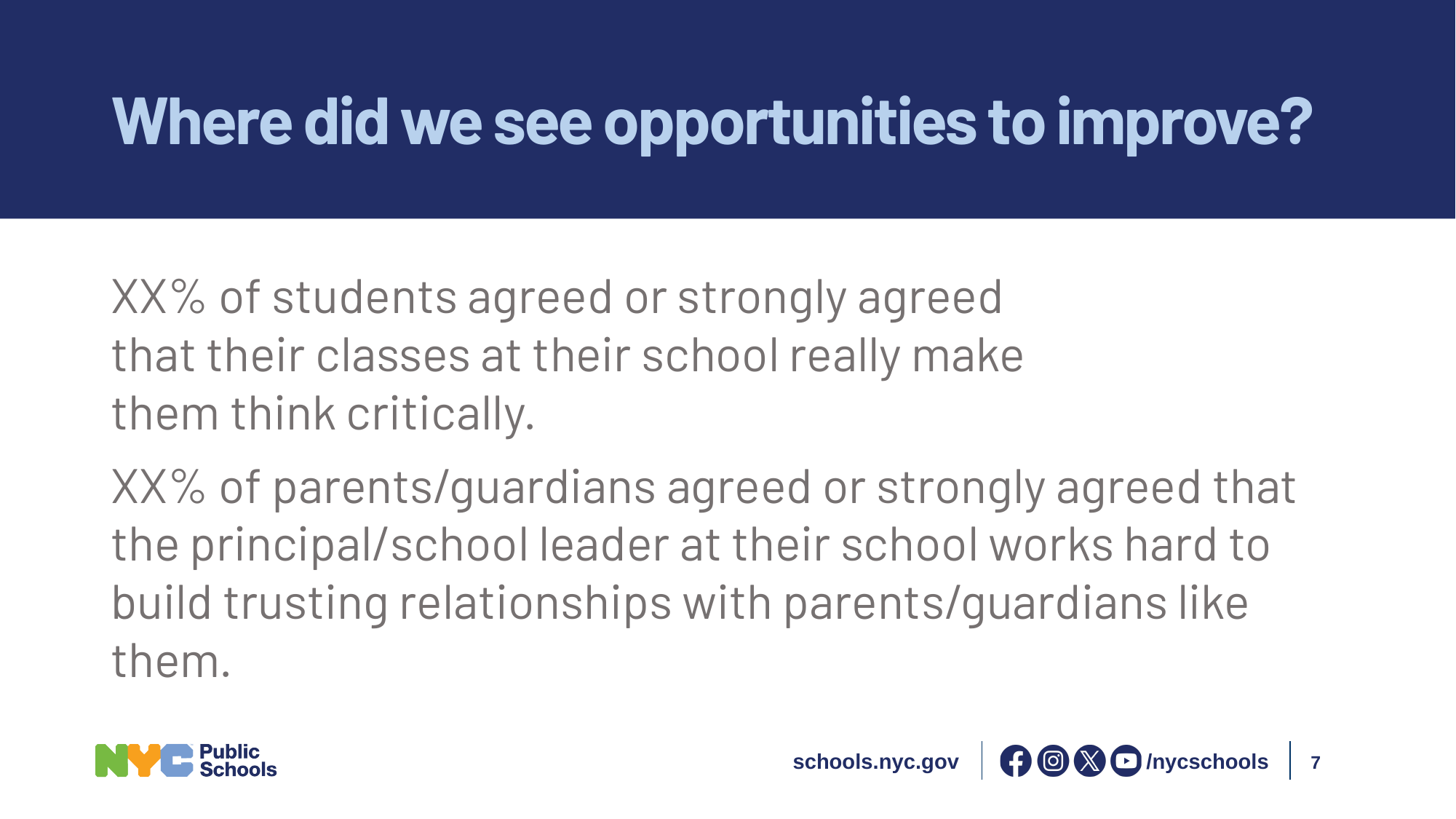

# Where did we see opportunities to improve?
XX% of students agreed or strongly agreed that their classes at their school really make them think critically.​
XX% of parents/guardians agreed or strongly agreed that the principal/school leader at their school works hard to build trusting relationships with parents/guardians like them.
/nycschools
7